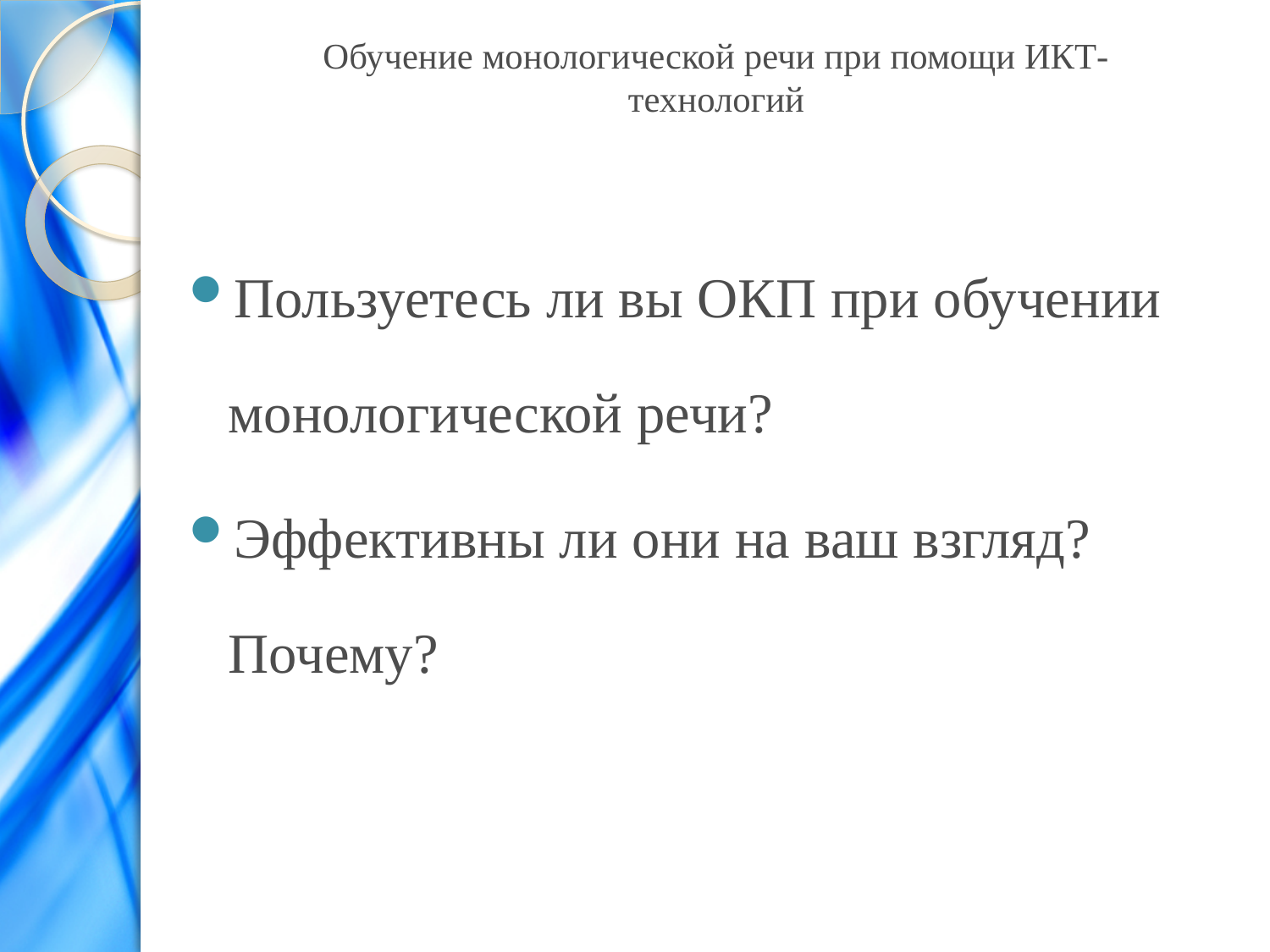

# Обучение монологической речи при помощи ИКТ-технологий

Пользуетесь ли вы ОКП при обучении монологической речи?
Эффективны ли они на ваш взгляд? Почему?